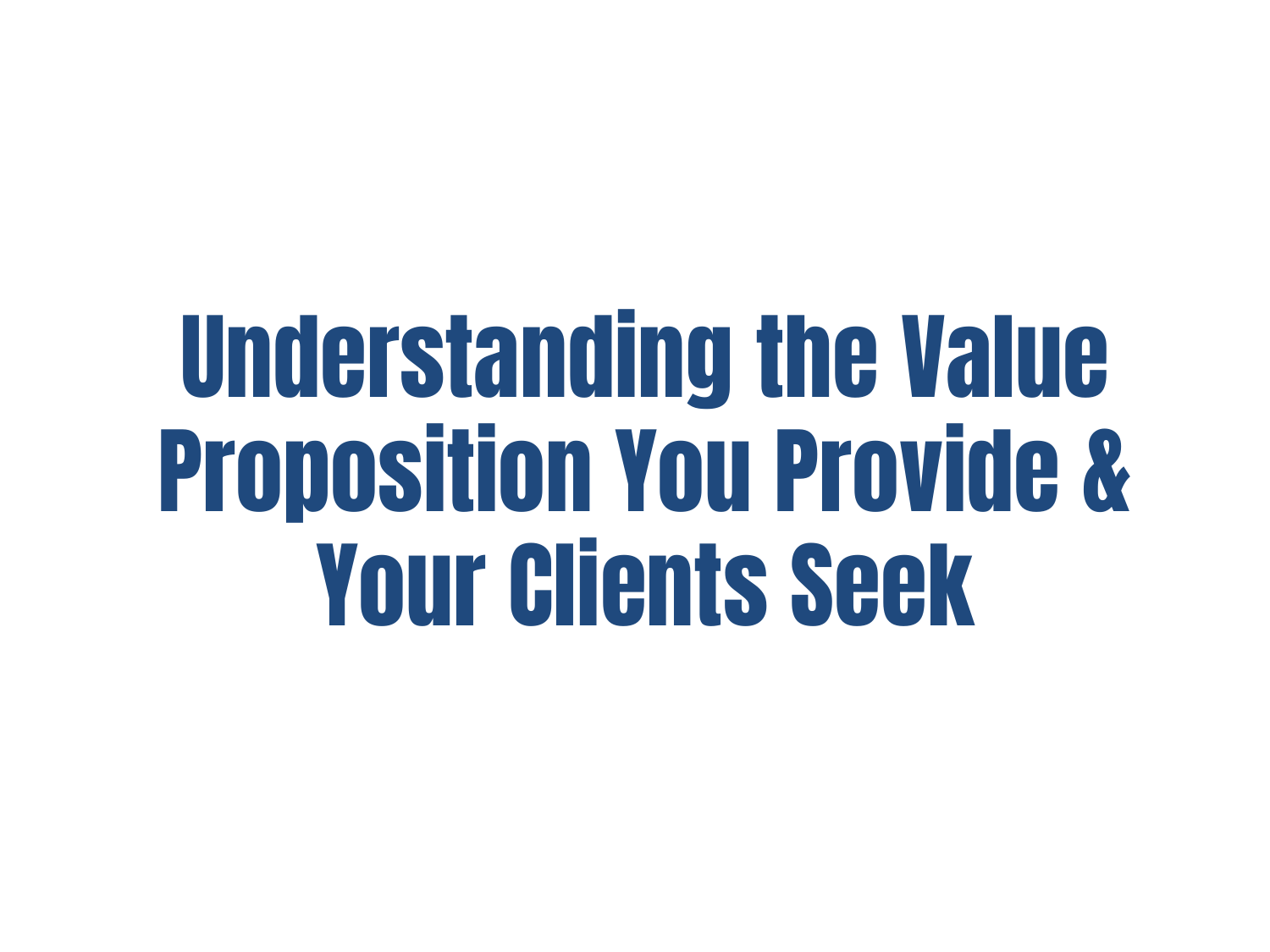

Understanding the Value Proposition You Provide & Your Clients Seek